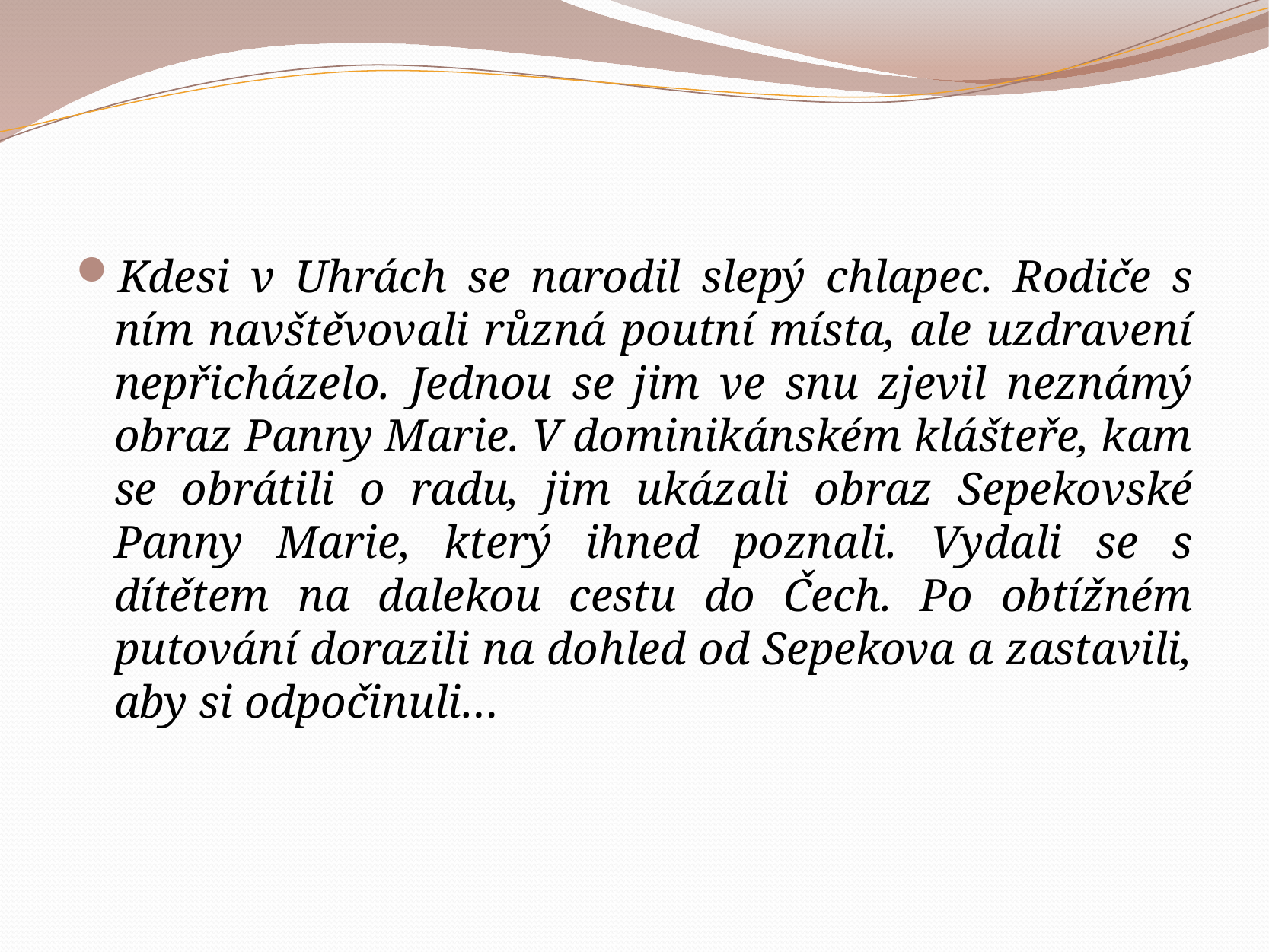

#
Kdesi v Uhrách se narodil slepý chlapec. Rodiče s ním navštěvovali různá poutní místa, ale uzdravení nepřicházelo. Jednou se jim ve snu zjevil neznámý obraz Panny Marie. V dominikánském klášteře, kam se obrátili o radu, jim ukázali obraz Sepekovské Panny Marie, který ihned poznali. Vydali se s dítětem na dalekou cestu do Čech. Po obtížném putování dorazili na dohled od Sepekova a zastavili, aby si odpočinuli…